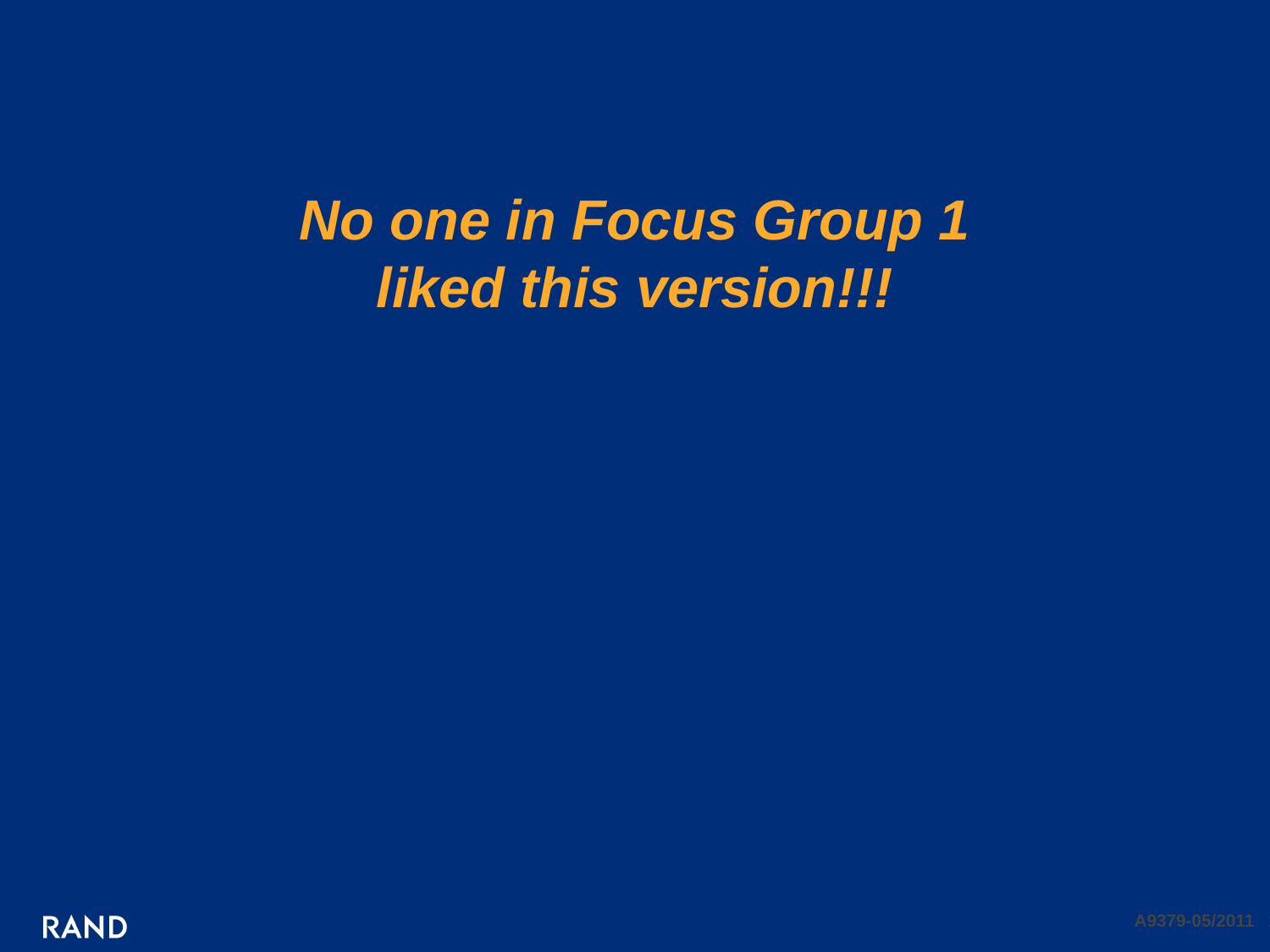

No one in Focus Group 1
liked this version!!!